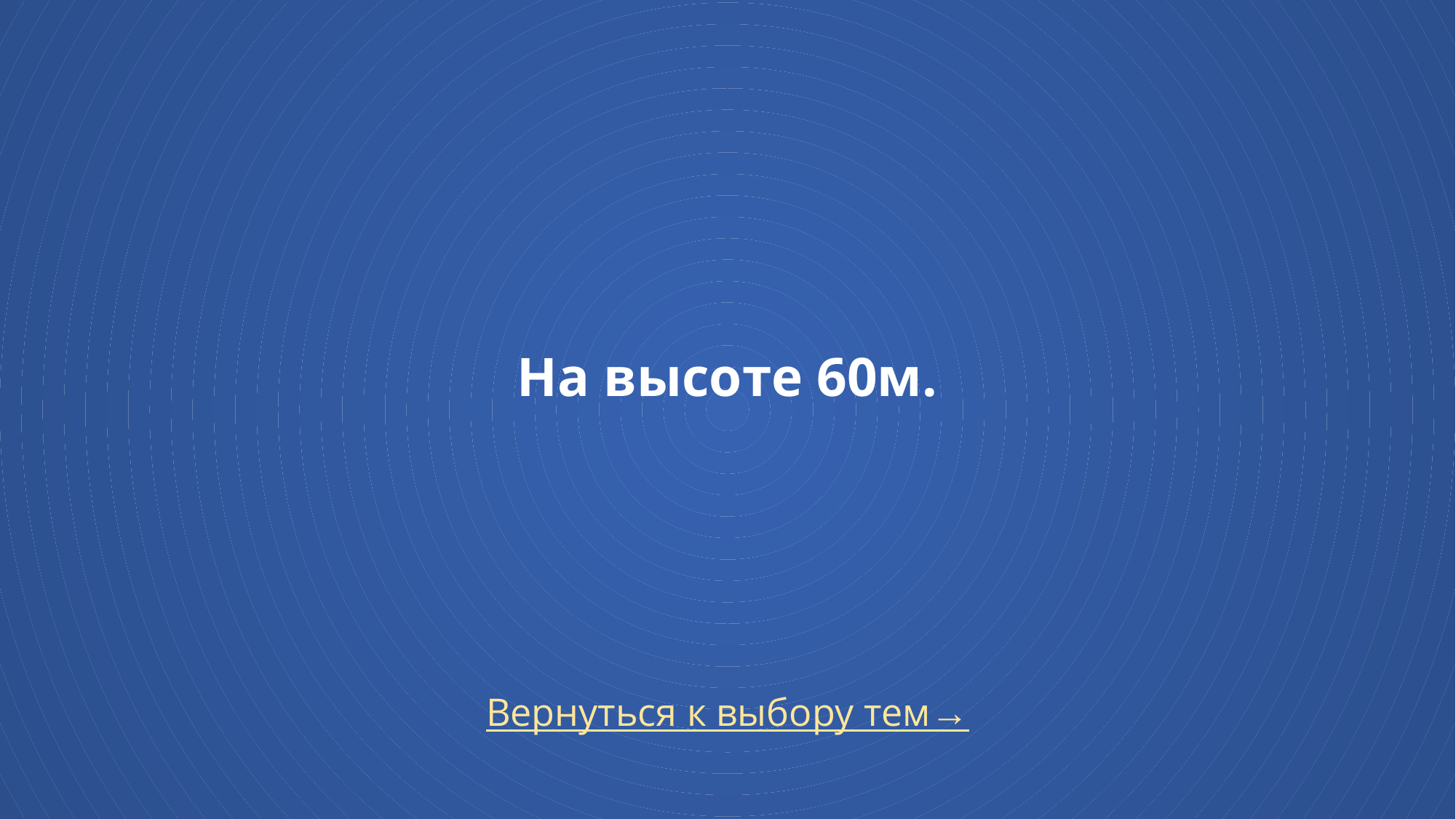

# На высоте 60м.
Вернуться к выбору тем→